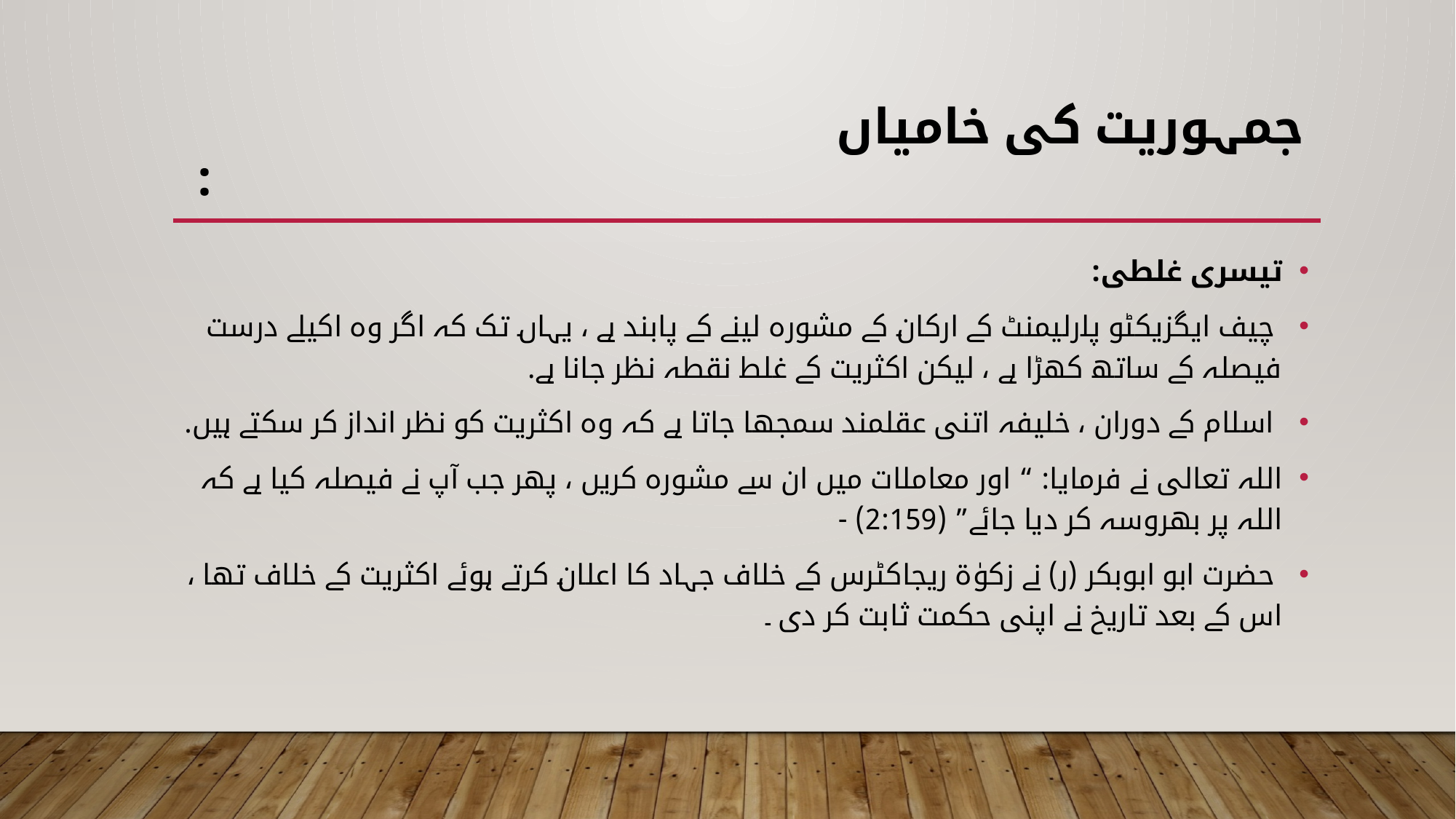

# جمہوریت کی خامیاں                                                        :
تیسری غلطی:
 چیف ایگزیکٹو پارلیمنٹ کے ارکان کے مشورہ لینے کے پابند ہے ، یہاں تک کہ اگر وہ اکیلے درست فیصلہ کے ساتھ کھڑا ہے ، لیکن اکثریت کے غلط نقطہ نظر جانا ہے.
 اسلام کے دوران ، خلیفہ اتنی عقلمند سمجھا جاتا ہے کہ وہ اکثریت کو نظر انداز کر سکتے ہیں.
اللہ تعالی نے فرمایا: “ اور معاملات میں ان سے مشورہ کریں ، پھر جب آپ نے فیصلہ کیا ہے کہ اللہ پر بھروسہ کر دیا جائے” (2:159) -
 حضرت ابو ابوبکر (ر) نے زکوٰۃ ریجاکٹرس کے خلاف جہاد کا اعلان کرتے ہوئے اکثریت کے خلاف تھا ، اس کے بعد تاریخ نے اپنی حکمت ثابت کر دی ۔